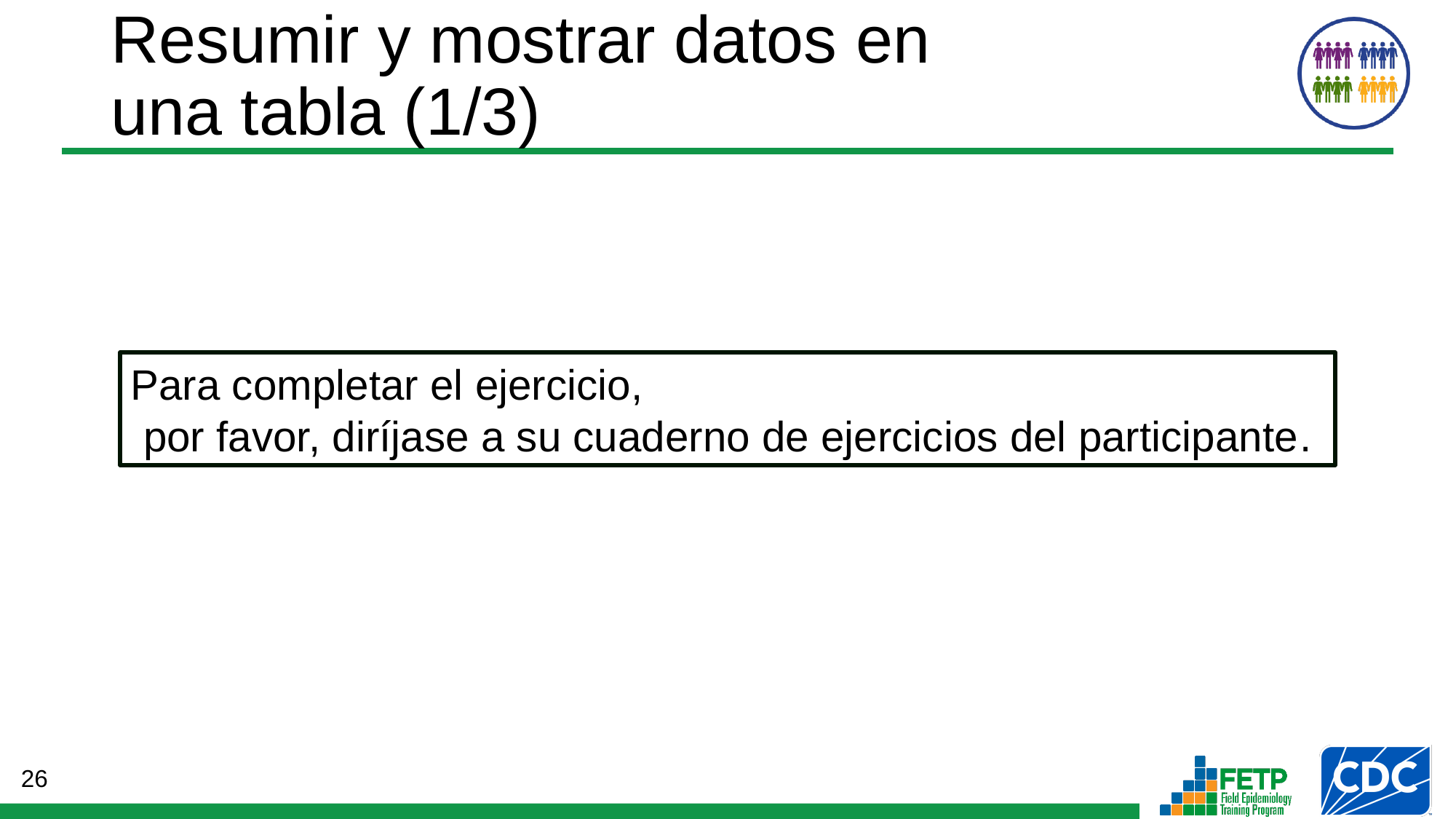

# Resumir y mostrar datos en una tabla (1/3)